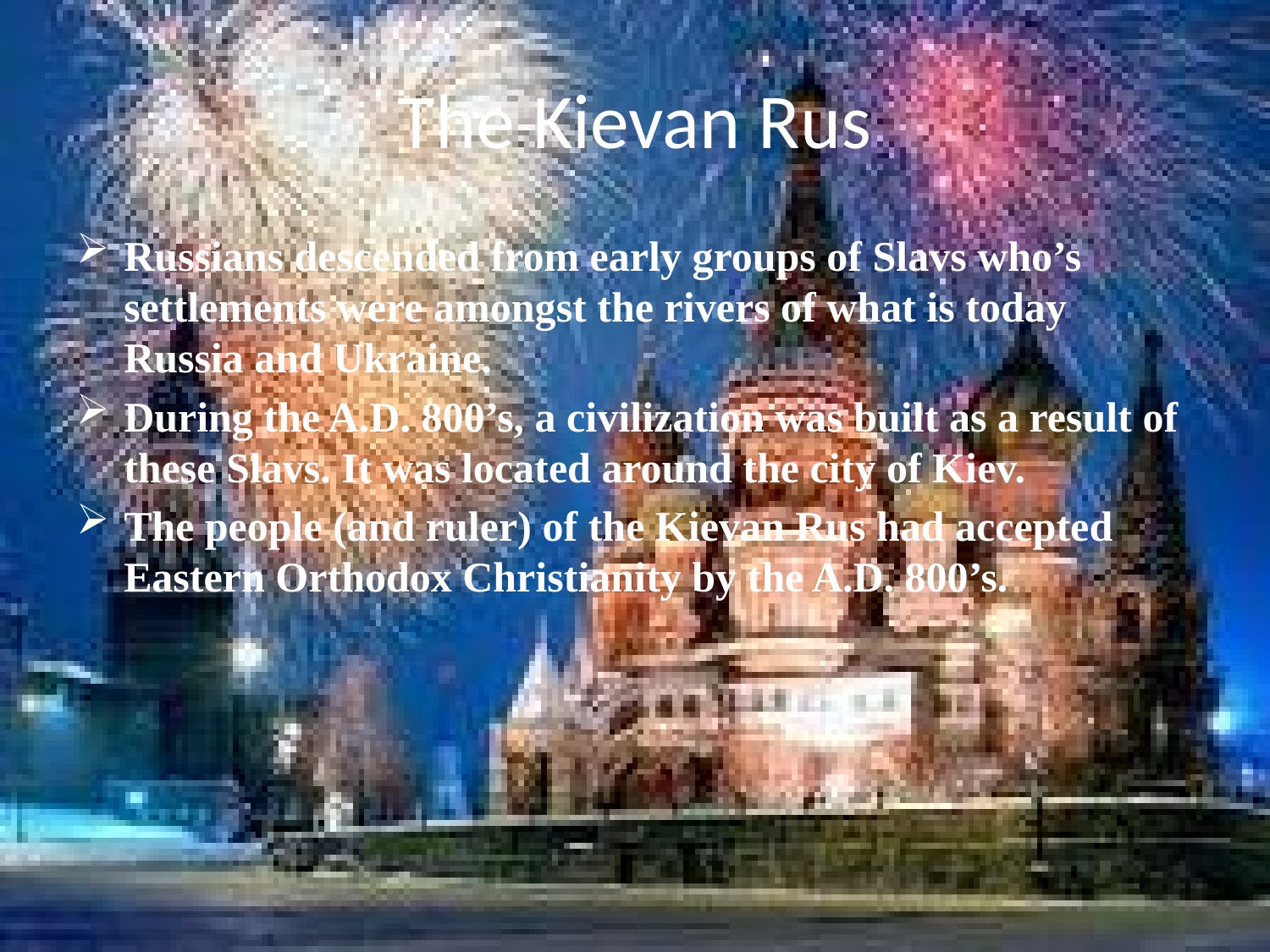

# The Kievan Rus
Russians descended from early groups of Slavs who’s settlements were amongst the rivers of what is today Russia and Ukraine.
During the A.D. 800’s, a civilization was built as a result of these Slavs. It was located around the city of Kiev.
The people (and ruler) of the Kievan Rus had accepted Eastern Orthodox Christianity by the A.D. 800’s.